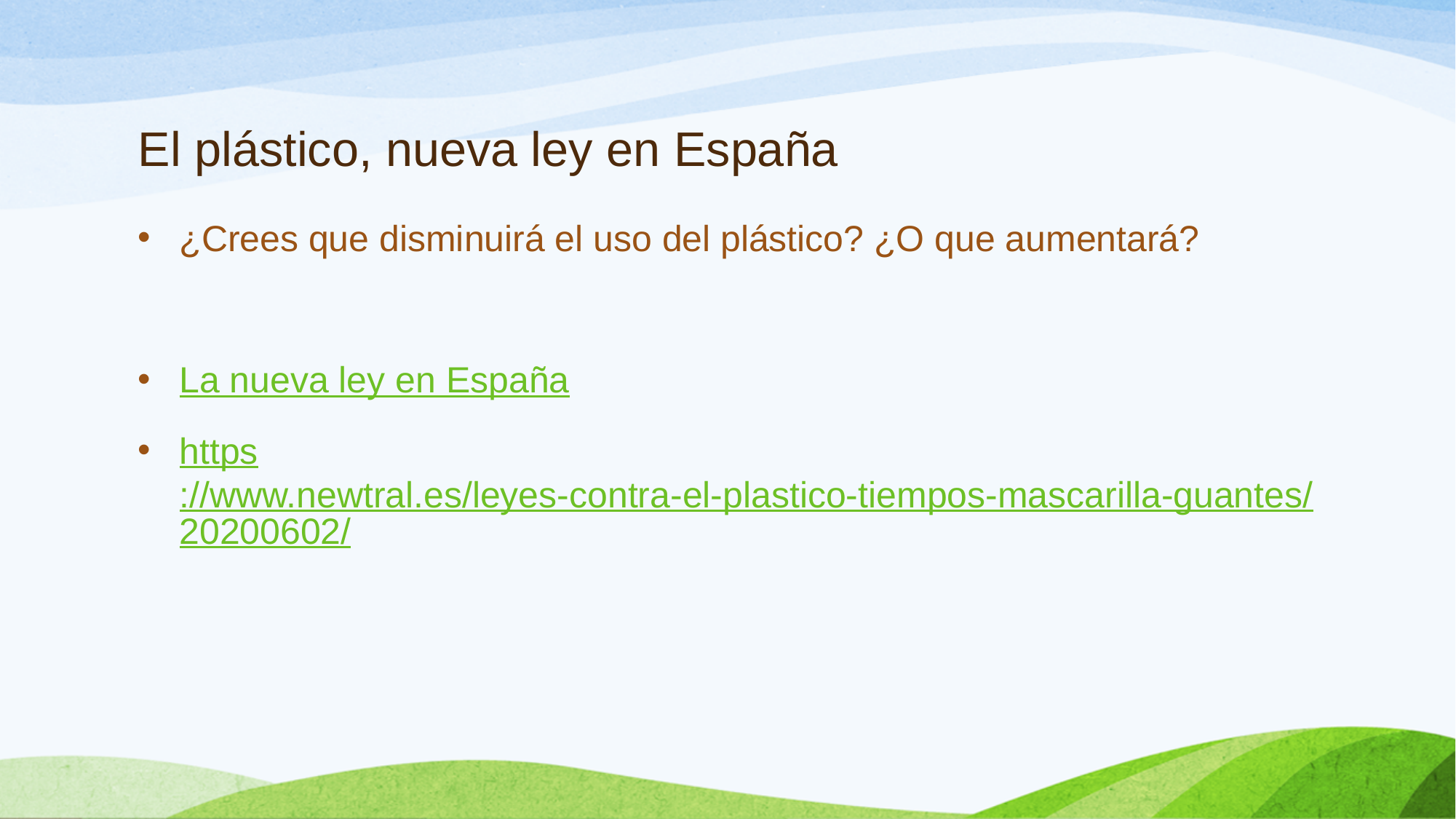

# El plástico, nueva ley en España
¿Crees que disminuirá el uso del plástico? ¿O que aumentará?

La nueva ley en España
https://www.newtral.es/leyes-contra-el-plastico-tiempos-mascarilla-guantes/20200602/